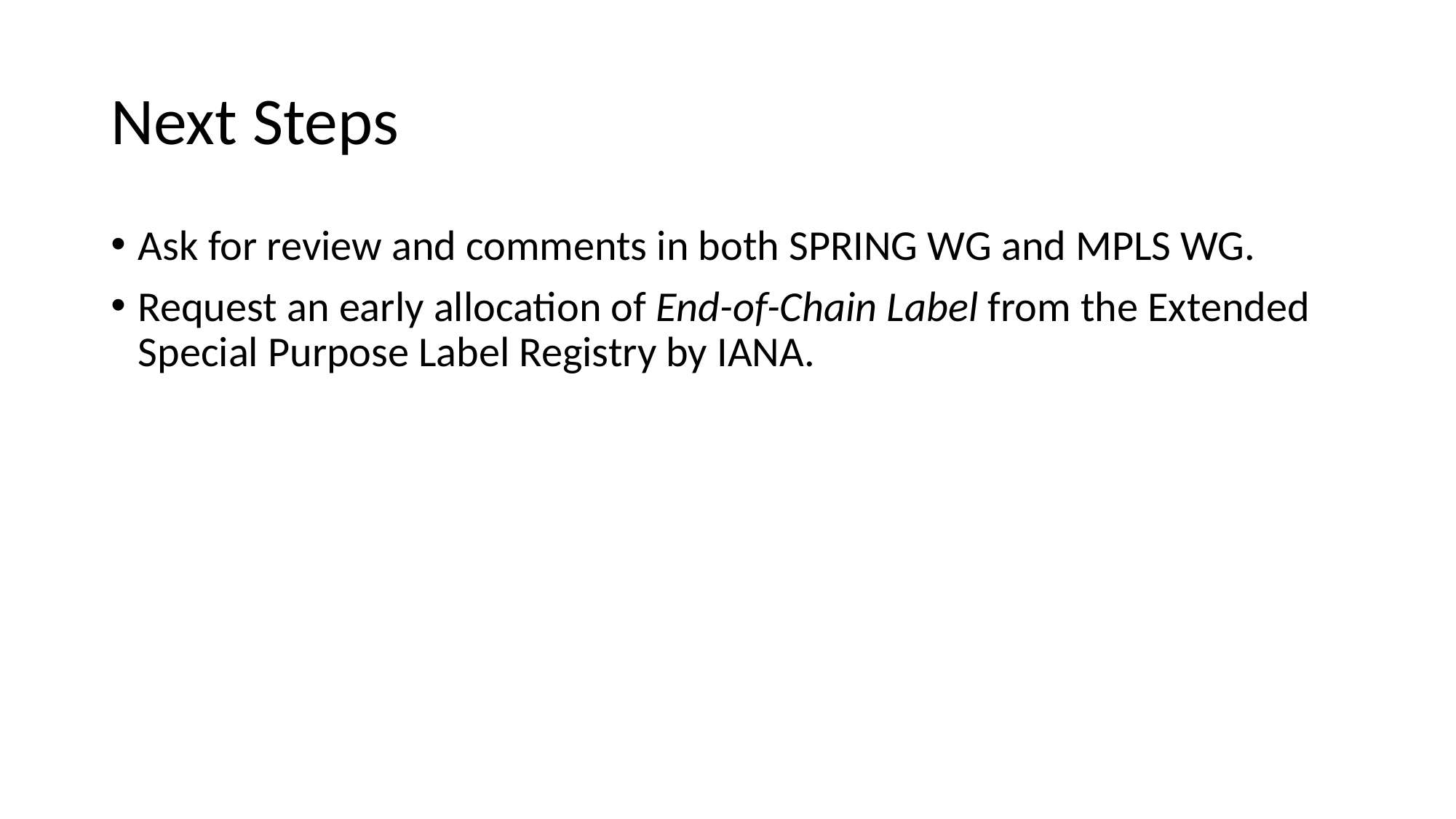

# Next Steps
Ask for review and comments in both SPRING WG and MPLS WG.
Request an early allocation of End-of-Chain Label from the Extended Special Purpose Label Registry by IANA.